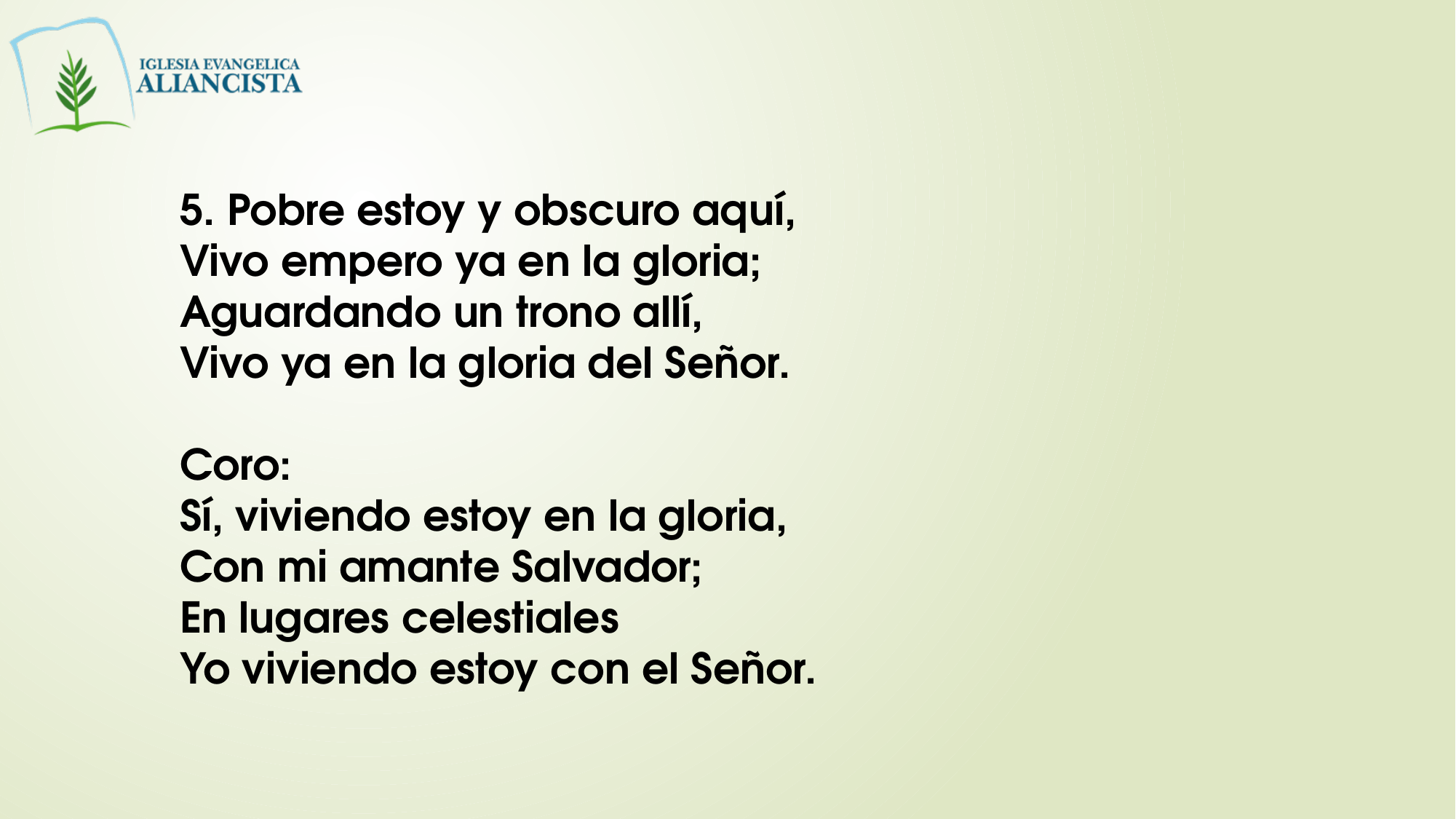

5. Pobre estoy y obscuro aquí,
Vivo empero ya en la gloria;
Aguardando un trono allí,
Vivo ya en la gloria del Señor.

Coro:
Sí, viviendo estoy en la gloria,
Con mi amante Salvador;
En lugares celestiales
Yo viviendo estoy con el Señor.